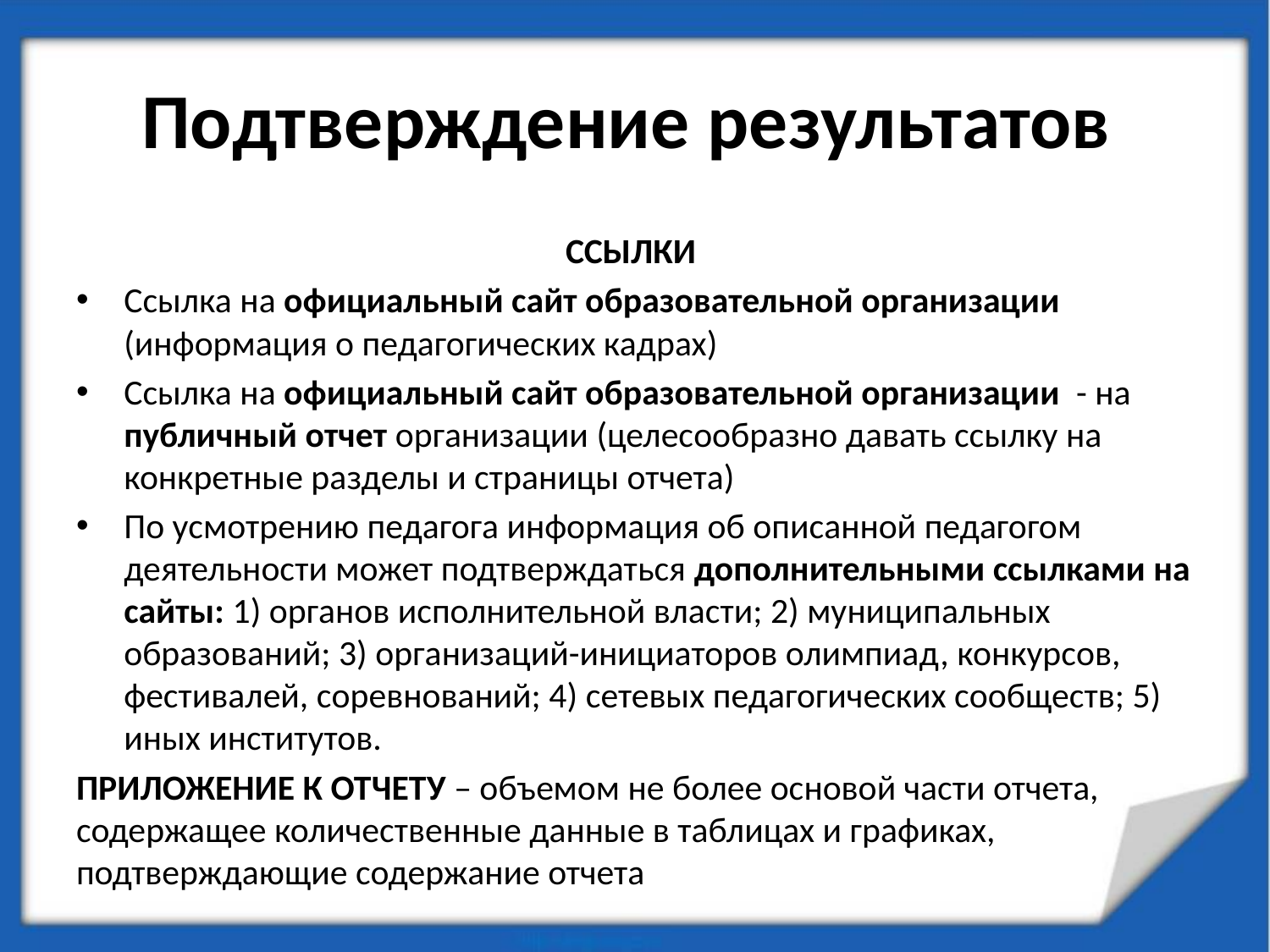

# Подтверждение результатов
ССЫЛКИ
Ссылка на официальный сайт образовательной организации (информация о педагогических кадрах)
Ссылка на официальный сайт образовательной организации  - на публичный отчет организации (целесообразно давать ссылку на конкретные разделы и страницы отчета)
По усмотрению педагога информация об описанной педагогом деятельности может подтверждаться дополнительными ссылками на сайты: 1) органов исполнительной власти; 2) муниципальных образований; 3) организаций-инициаторов олимпиад, конкурсов, фестивалей, соревнований; 4) сетевых педагогических сообществ; 5) иных институтов.
ПРИЛОЖЕНИЕ К ОТЧЕТУ – объемом не более основой части отчета, содержащее количественные данные в таблицах и графиках, подтверждающие содержание отчета